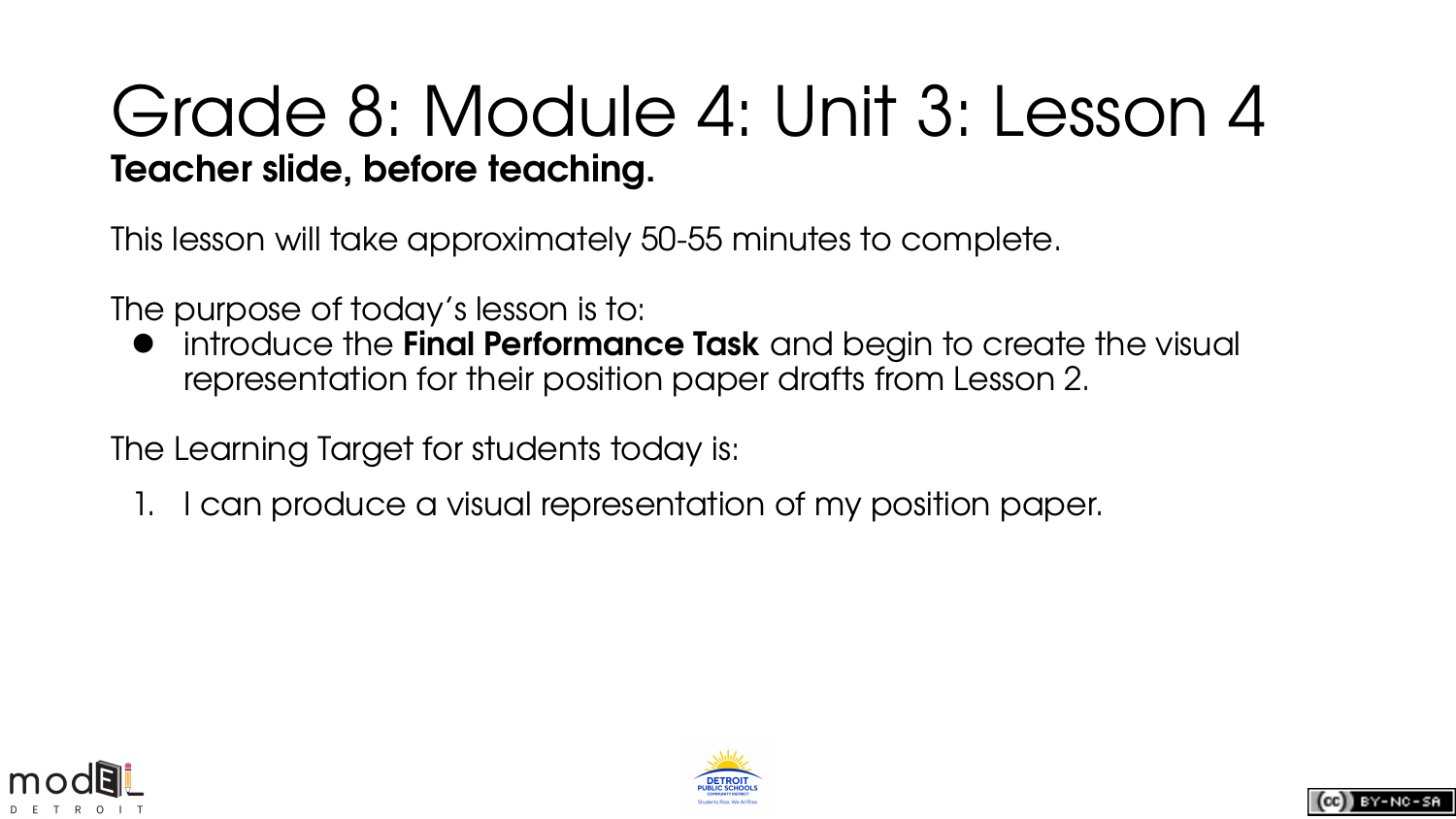

# Grade 8: Module 4: Unit 3: Lesson 4
Teacher slide, before teaching.

This lesson will take approximately 50-55 minutes to complete.

The purpose of today’s lesson is to:
introduce the Final Performance Task and begin to create the visual representation for their position paper drafts from Lesson 2.

The Learning Target for students today is:
I can produce a visual representation of my position paper.